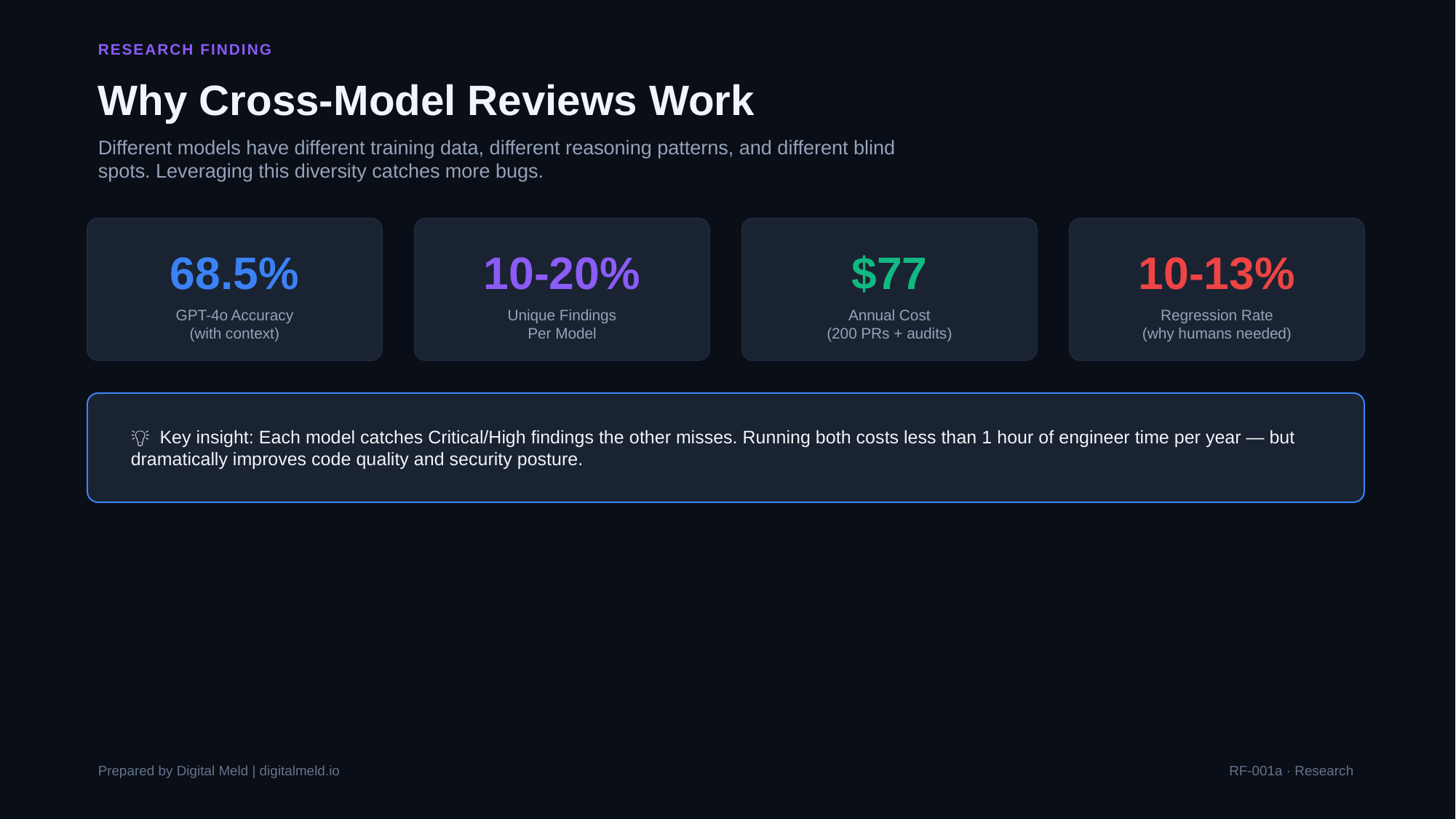

RESEARCH FINDING
Why Cross-Model Reviews Work
Different models have different training data, different reasoning patterns, and different blind spots. Leveraging this diversity catches more bugs.

68.5%
10-20%
$77
10-13%
GPT-4o Accuracy
(with context)
Unique Findings
Per Model
Annual Cost
(200 PRs + audits)
Regression Rate
(why humans needed)

💡  Key insight: Each model catches Critical/High findings the other misses. Running both costs less than 1 hour of engineer time per year — but dramatically improves code quality and security posture.
Prepared by Digital Meld | digitalmeld.io
RF-001a · Research